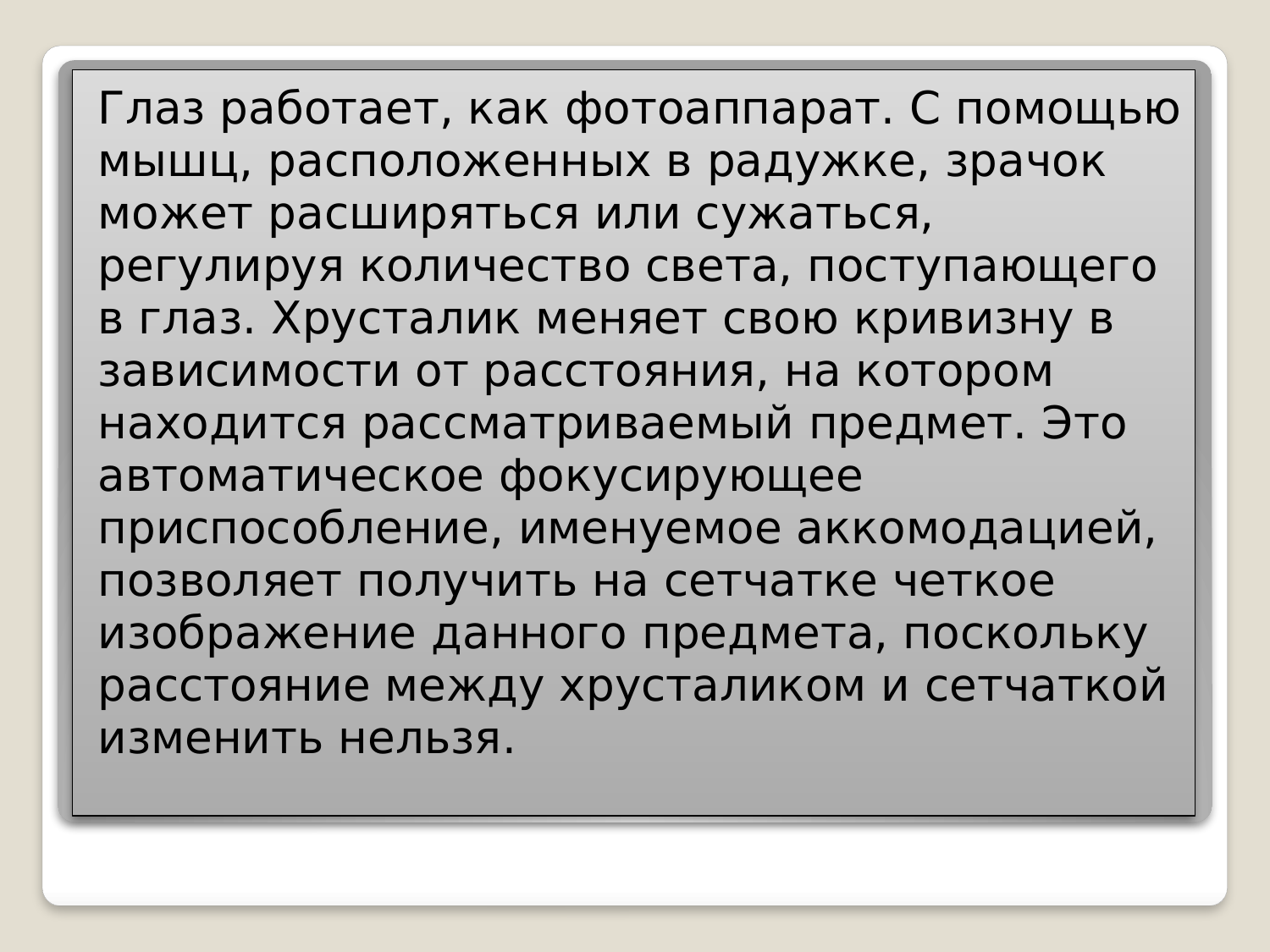

Глаз работает, как фотоаппарат. С помощью мышц, расположенных в радужке, зрачок может расширяться или сужаться, регулируя количество света, поступающего в глаз. Хрусталик меняет свою кривизну в зависимости от расстояния, на котором находится рассматриваемый предмет. Это автоматическое фокусирующее приспособление, именуемое аккомодацией, позволяет получить на сетчатке четкое изображение данного предмета, поскольку расстояние между хрусталиком и сетчаткой изменить нельзя.